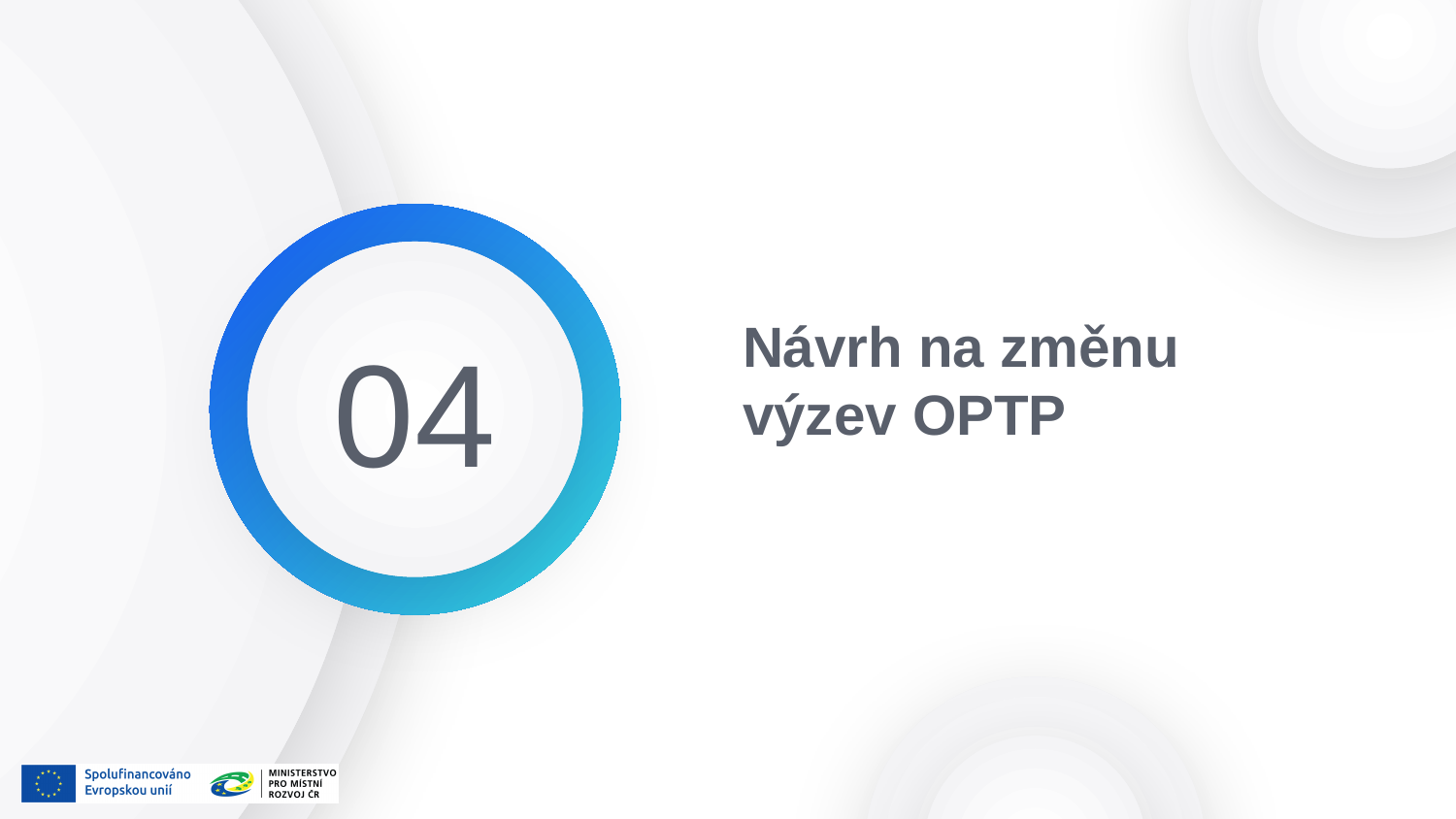

# Návrh na změnu výzev OPTP
04